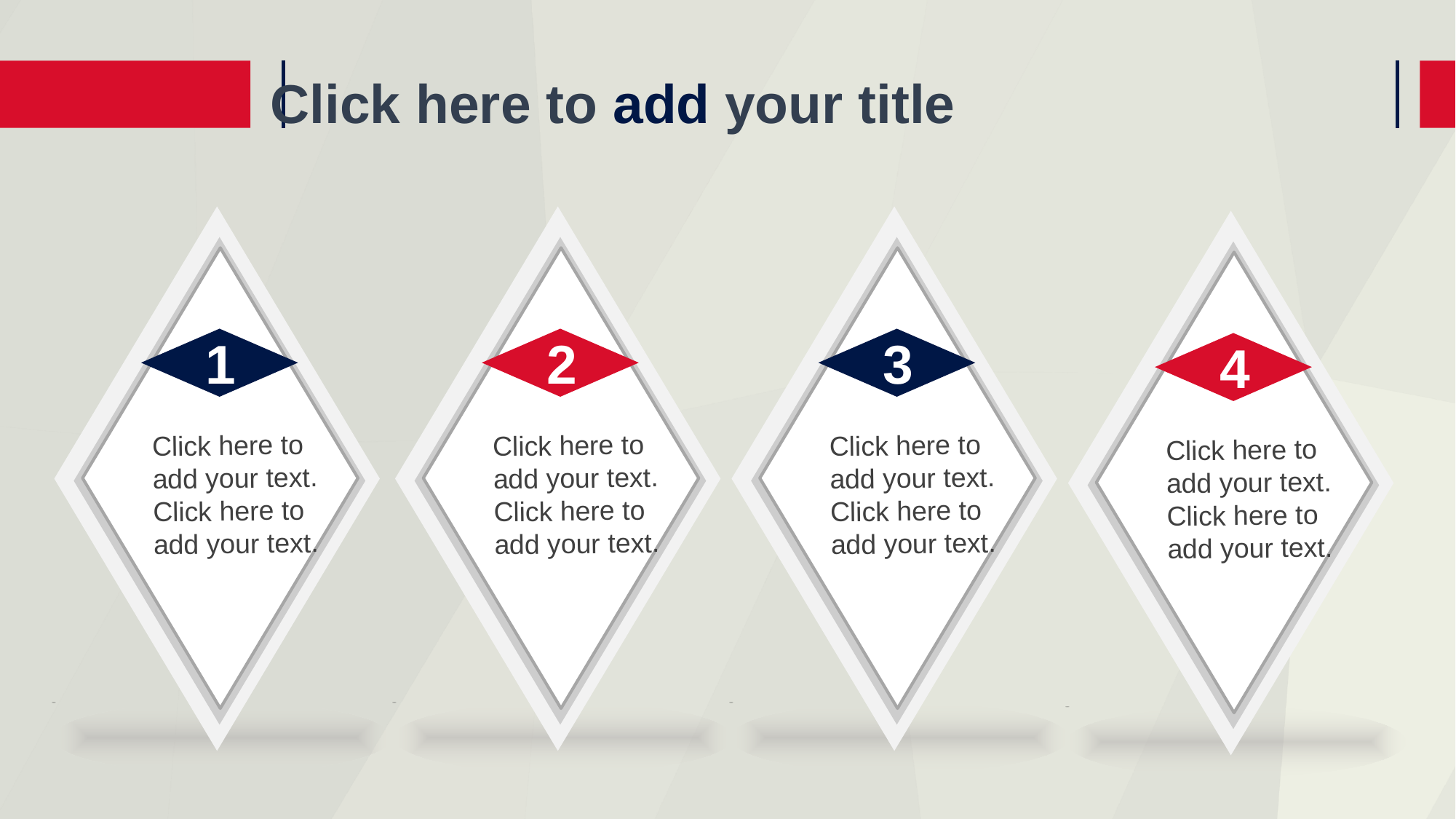

Click here to add your title

1
Click here to add your text. Click here to add your text.

2
Click here to add your text. Click here to add your text.

3
Click here to add your text. Click here to add your text.

4
Click here to add your text. Click here to add your text.